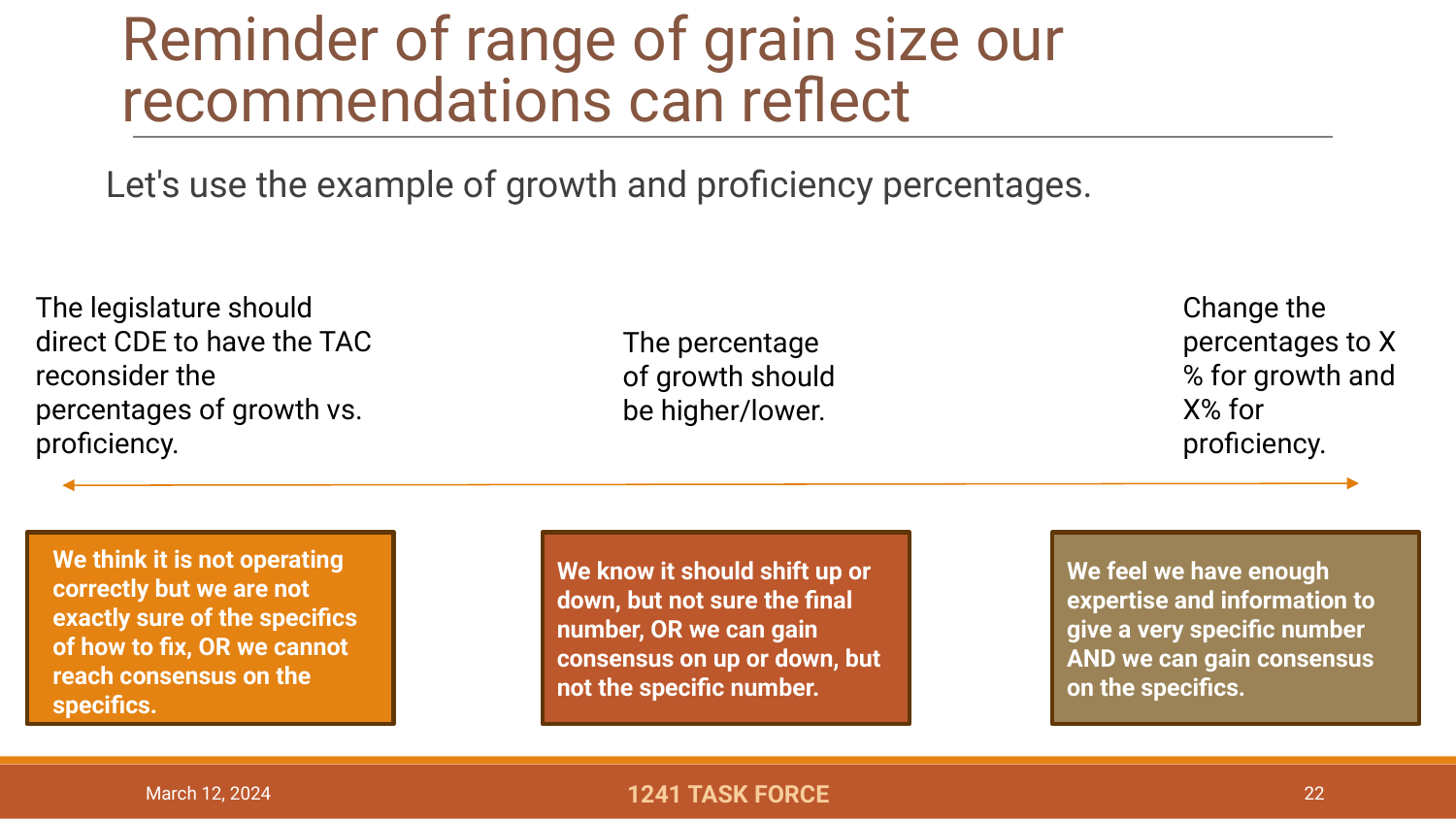

# Reminder of range of grain size our recommendations can reflect
Let's use the example of growth and proficiency percentages.

The legislature should direct CDE to have the TAC reconsider the percentages of growth vs. proficiency.
Change the percentages to X% for growth and X% for proficiency.
The percentage of growth should be higher/lower.
We know it should shift up or down, but not sure the final number, OR we can gain consensus on up or down, but not the specific number.

We feel we have enough expertise and information to give a very specific number AND we can gain consensus on the specifics.
We think it is not operating correctly but we are not exactly sure of the specifics of how to fix, OR we cannot reach consensus on the specifics.
March 12, 2024
1241 TASK FORCE
22